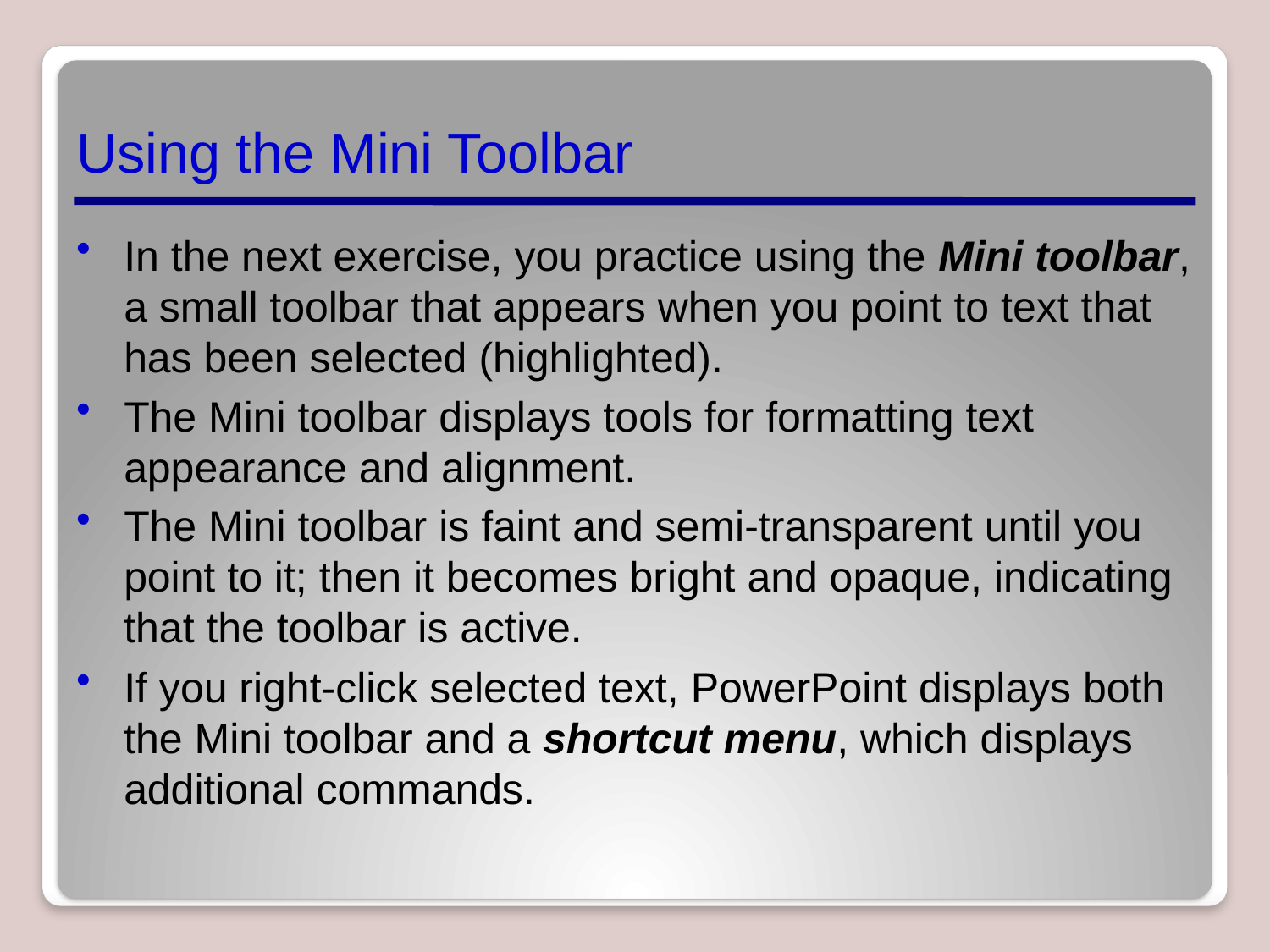

# Using the Mini Toolbar
In the next exercise, you practice using the Mini toolbar, a small toolbar that appears when you point to text that has been selected (highlighted).
The Mini toolbar displays tools for formatting text appearance and alignment.
The Mini toolbar is faint and semi-transparent until you point to it; then it becomes bright and opaque, indicating that the toolbar is active.
If you right-click selected text, PowerPoint displays both the Mini toolbar and a shortcut menu, which displays additional commands.